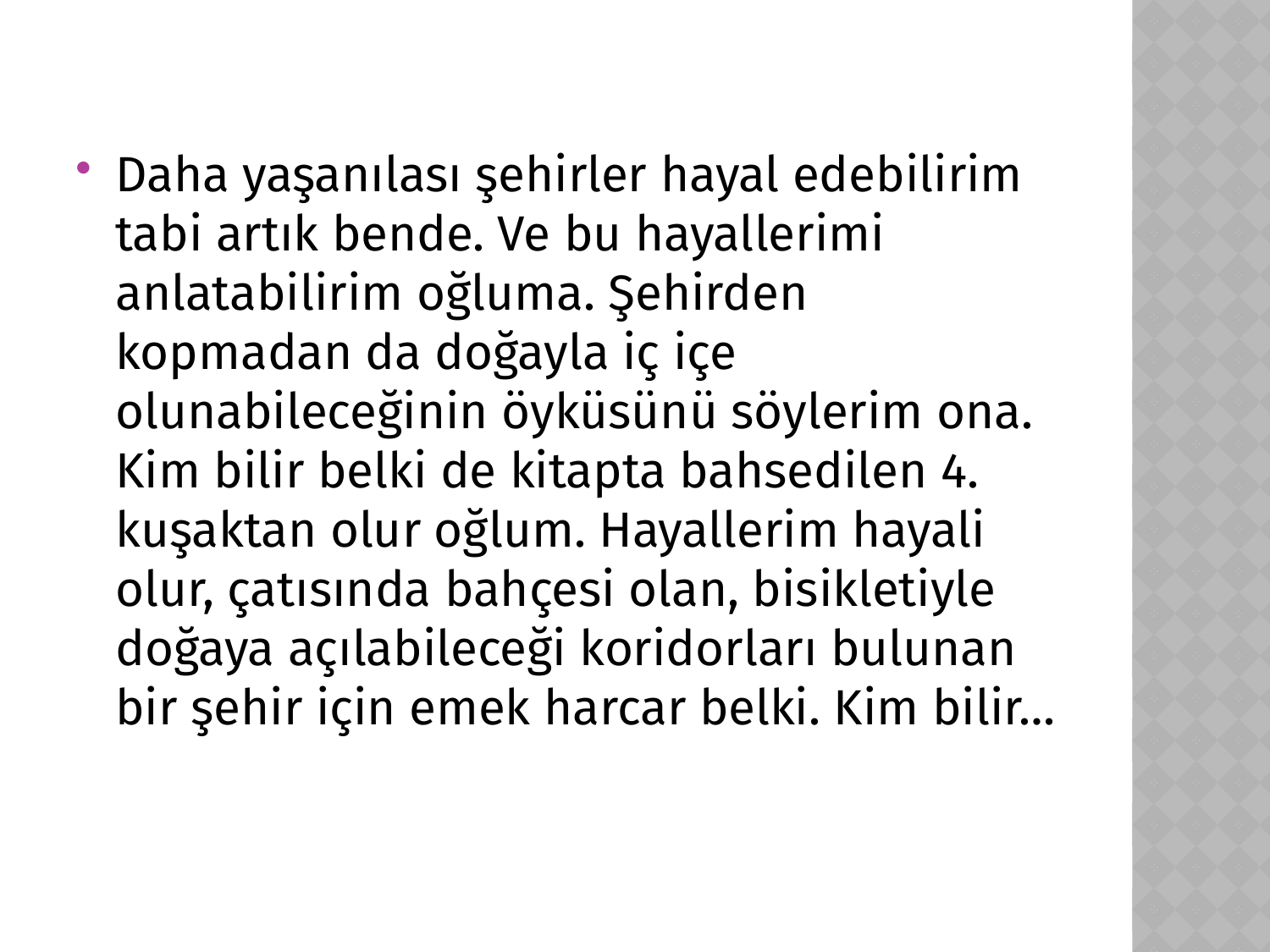

Daha yaşanılası şehirler hayal edebilirim tabi artık bende. Ve bu hayallerimi anlatabilirim oğluma. Şehirden kopmadan da doğayla iç içe olunabileceğinin öyküsünü söylerim ona. Kim bilir belki de kitapta bahsedilen 4. kuşaktan olur oğlum. Hayallerim hayali olur, çatısında bahçesi olan, bisikletiyle doğaya açılabileceği koridorları bulunan bir şehir için emek harcar belki. Kim bilir…